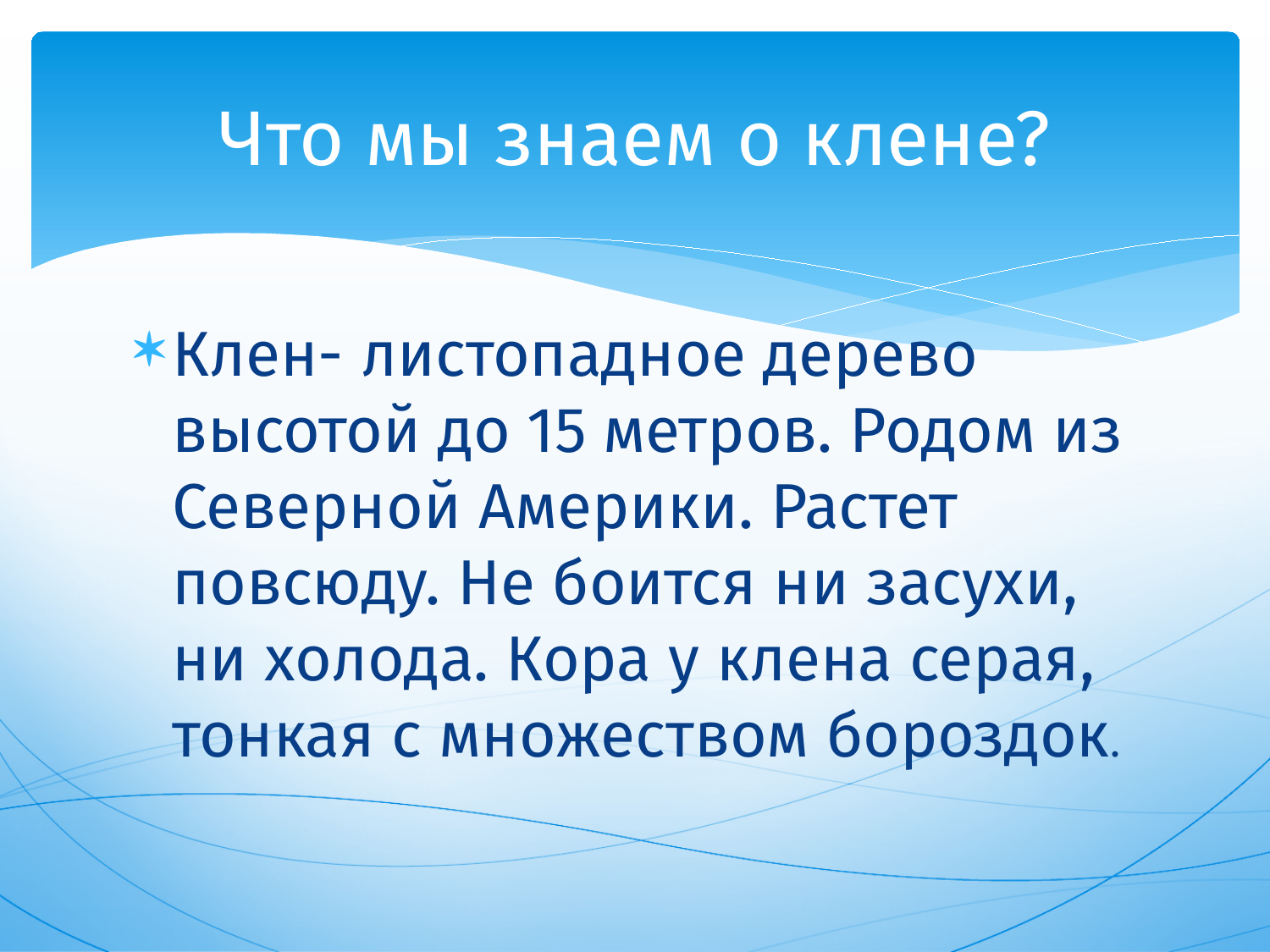

# Что мы знаем о клене?
Клен- листопадное дерево высотой до 15 метров. Родом из Северной Америки. Растет повсюду. Не боится ни засухи, ни холода. Кора у клена серая, тонкая с множеством бороздок.